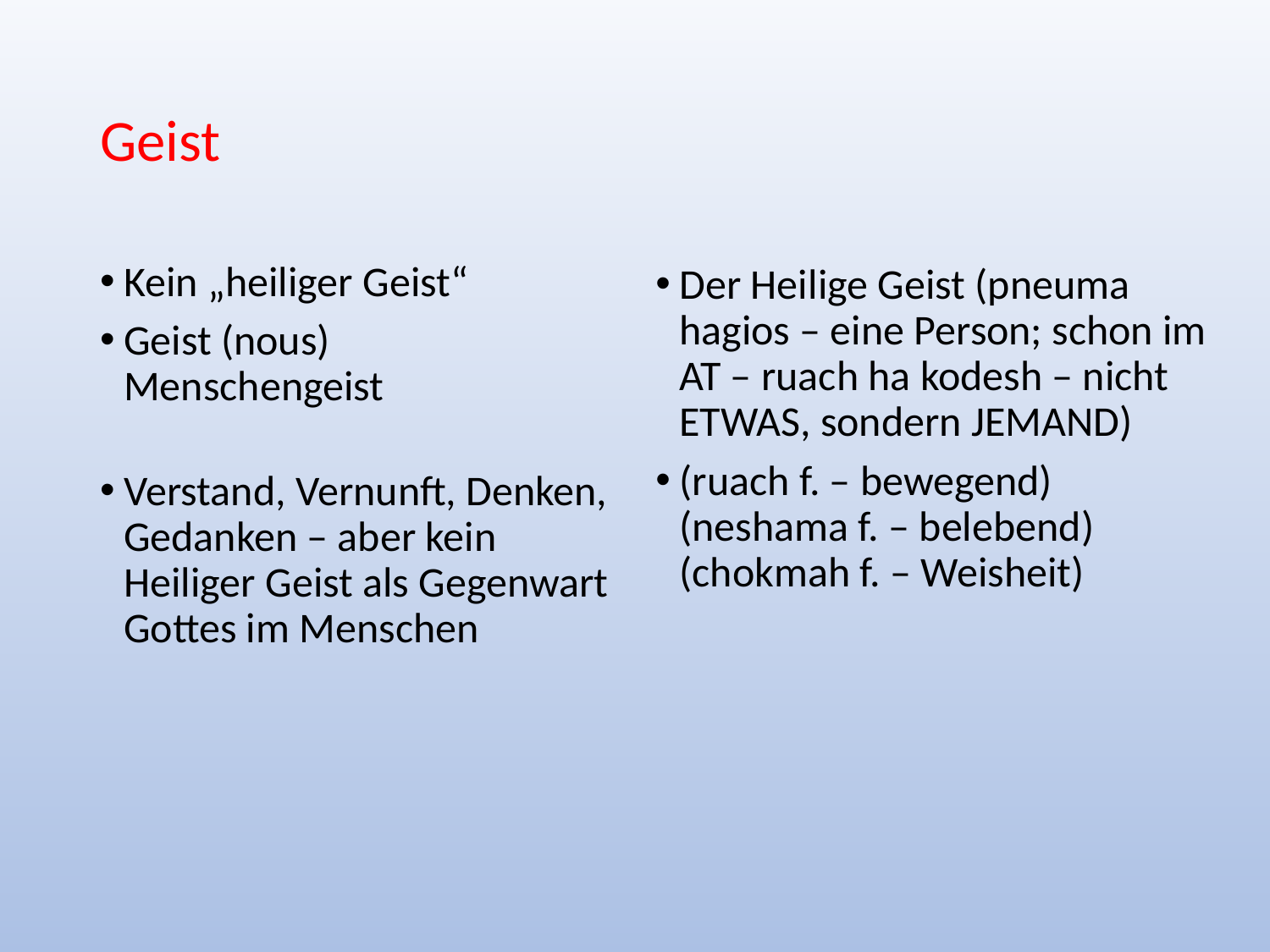

# Geist
Kein „heiliger Geist“
Geist (nous)
Menschengeist
Verstand, Vernunft, Denken, Gedanken – aber kein Heiliger Geist als Gegenwart Gottes im Menschen
Der Heilige Geist (pneuma hagios – eine Person; schon im AT – ruach ha kodesh – nicht ETWAS, sondern JEMAND)
(ruach f. – bewegend)
(neshama f. – belebend)
(chokmah f. – Weisheit)